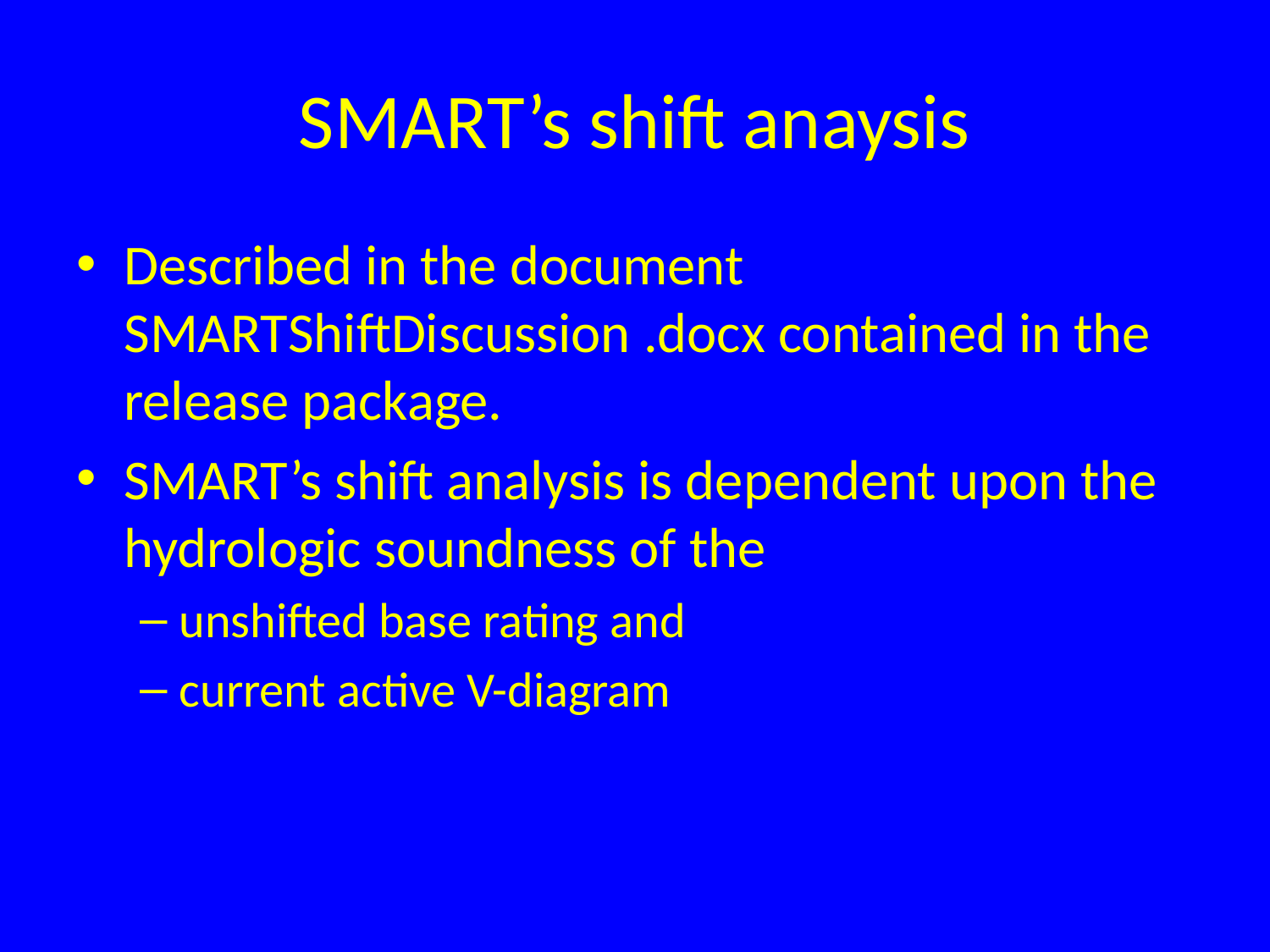

# SMART’s shift anaysis
Described in the document SMARTShiftDiscussion .docx contained in the release package.
SMART’s shift analysis is dependent upon the hydrologic soundness of the
unshifted base rating and
current active V-diagram